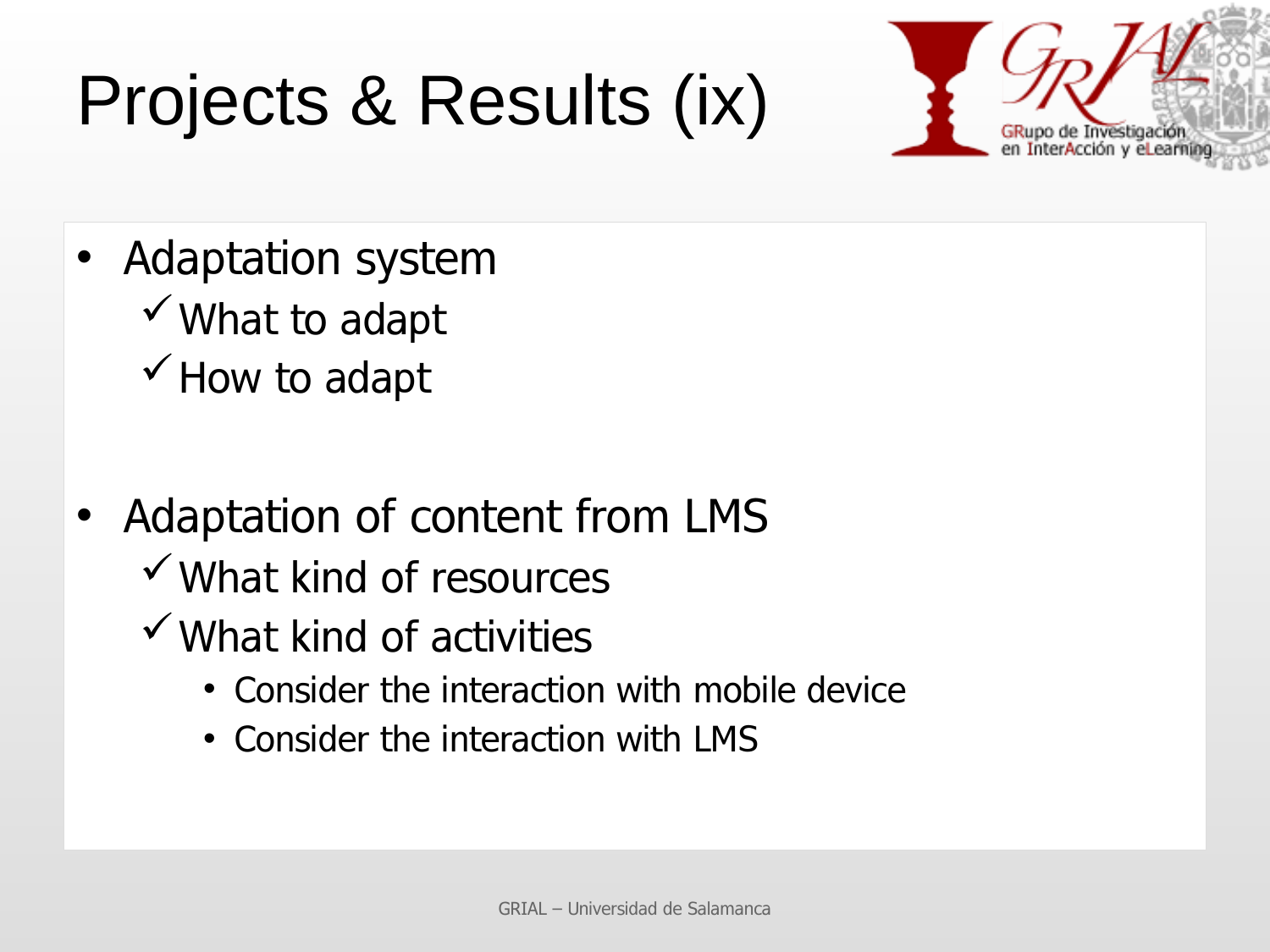

# Projects & Results (ix)
Adaptation system
What to adapt
How to adapt

Adaptation of content from LMS
What kind of resources
What kind of activities
Consider the interaction with mobile device
Consider the interaction with LMS
GRIAL – Universidad de Salamanca